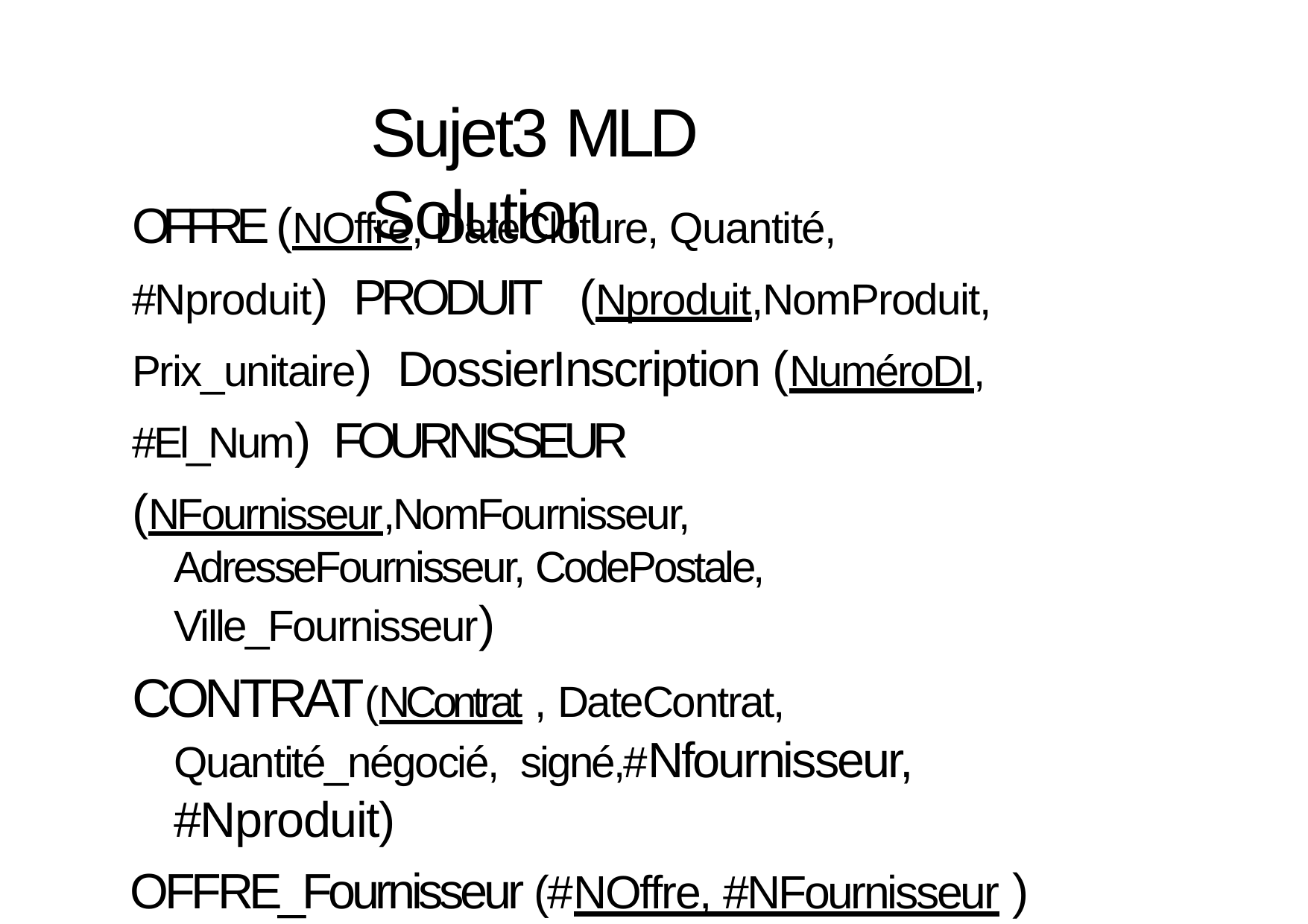

# Sujet3 MLD Solution
OFFRE (NOffre, DateCloture, Quantité, #Nproduit)  PRODUIT	(Nproduit,NomProduit, Prix_unitaire)  DossierInscription (NuméroDI, #El_Num)  FOURNISSEUR	(NFournisseur,NomFournisseur,
AdresseFournisseur, CodePostale, Ville_Fournisseur)
CONTRAT(NContrat , DateContrat, Quantité_négocié,  signé,#Nfournisseur, #Nproduit)
OFFRE_Fournisseur (#NOffre, #NFournisseur )